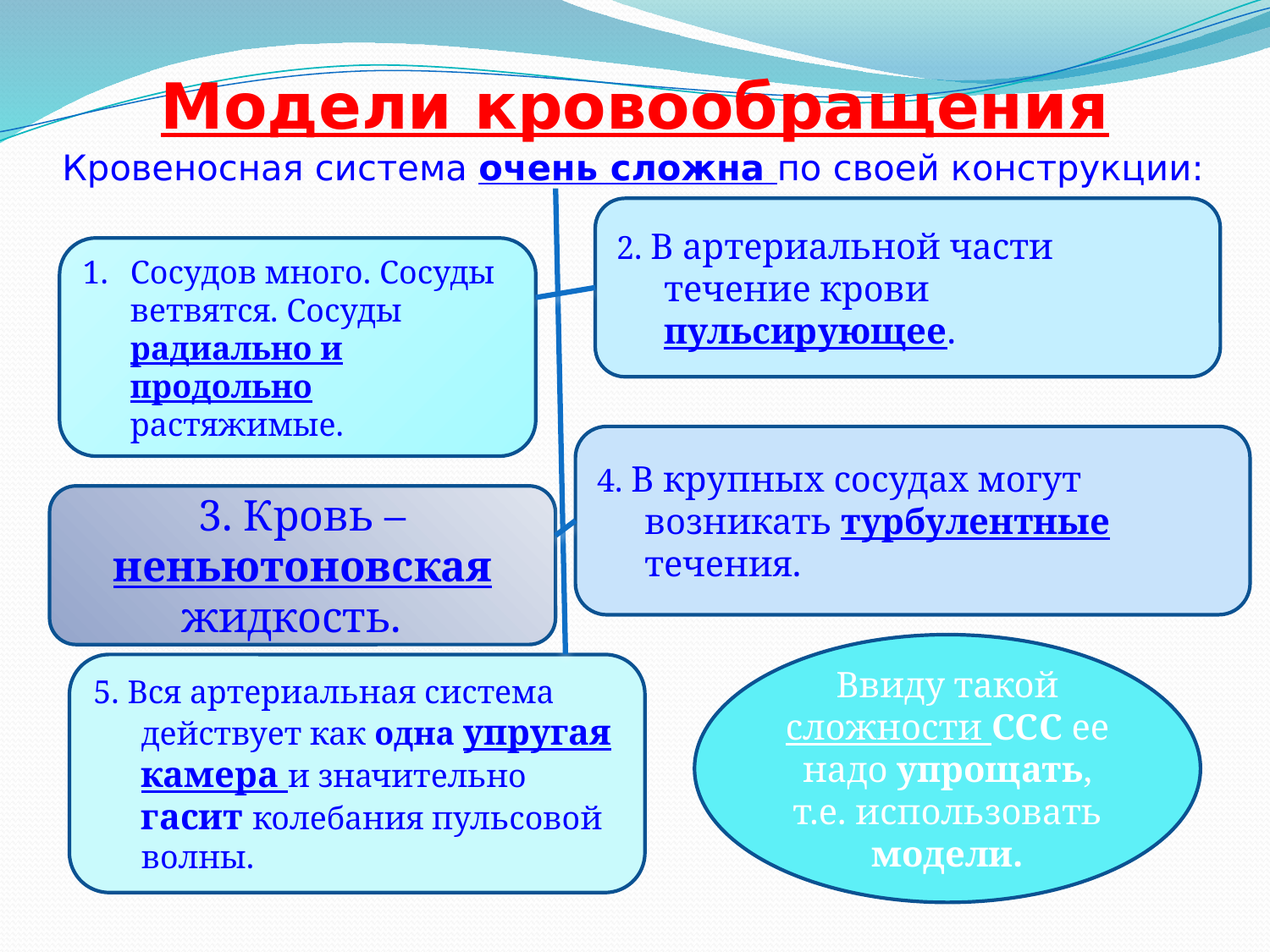

Модели кровообращения
Кровеносная система очень сложна по своей конструкции:
2. В артериальной части течение крови пульсирующее.
Сосудов много. Сосуды ветвятся. Сосуды радиально и продольно растяжимые.
4. В крупных сосудах могут возникать турбулентные течения.
3. Кровь – неньютоновская жидкость.
Ввиду такой сложности ССС ее надо упрощать, т.е. использовать модели.
5. Вся артериальная система действует как одна упругая камера и значительно гасит колебания пульсовой волны.